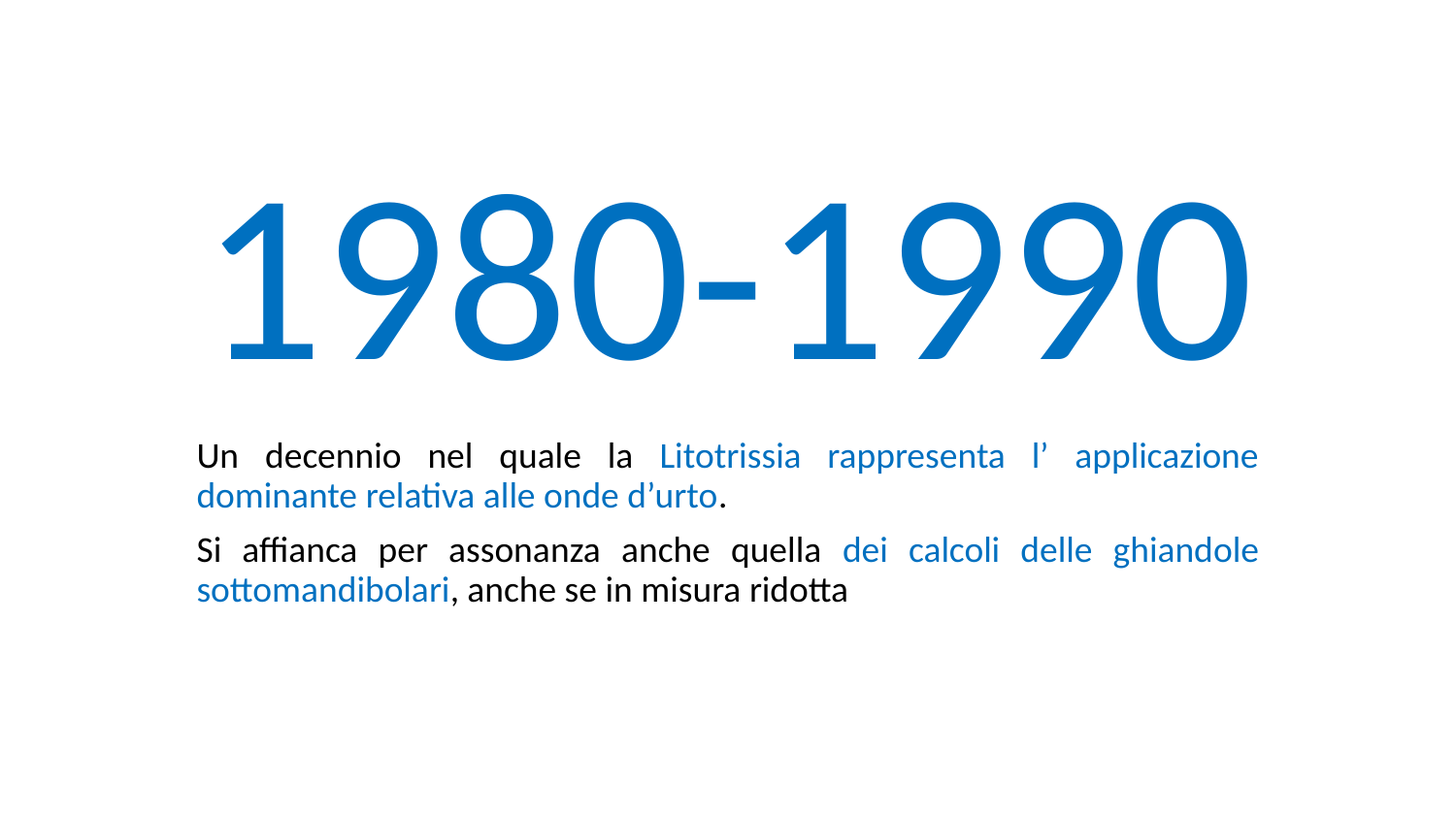

# 1980-1990
Un decennio nel quale la Litotrissia rappresenta l’ applicazione dominante relativa alle onde d’urto.
Si affianca per assonanza anche quella dei calcoli delle ghiandole sottomandibolari, anche se in misura ridotta